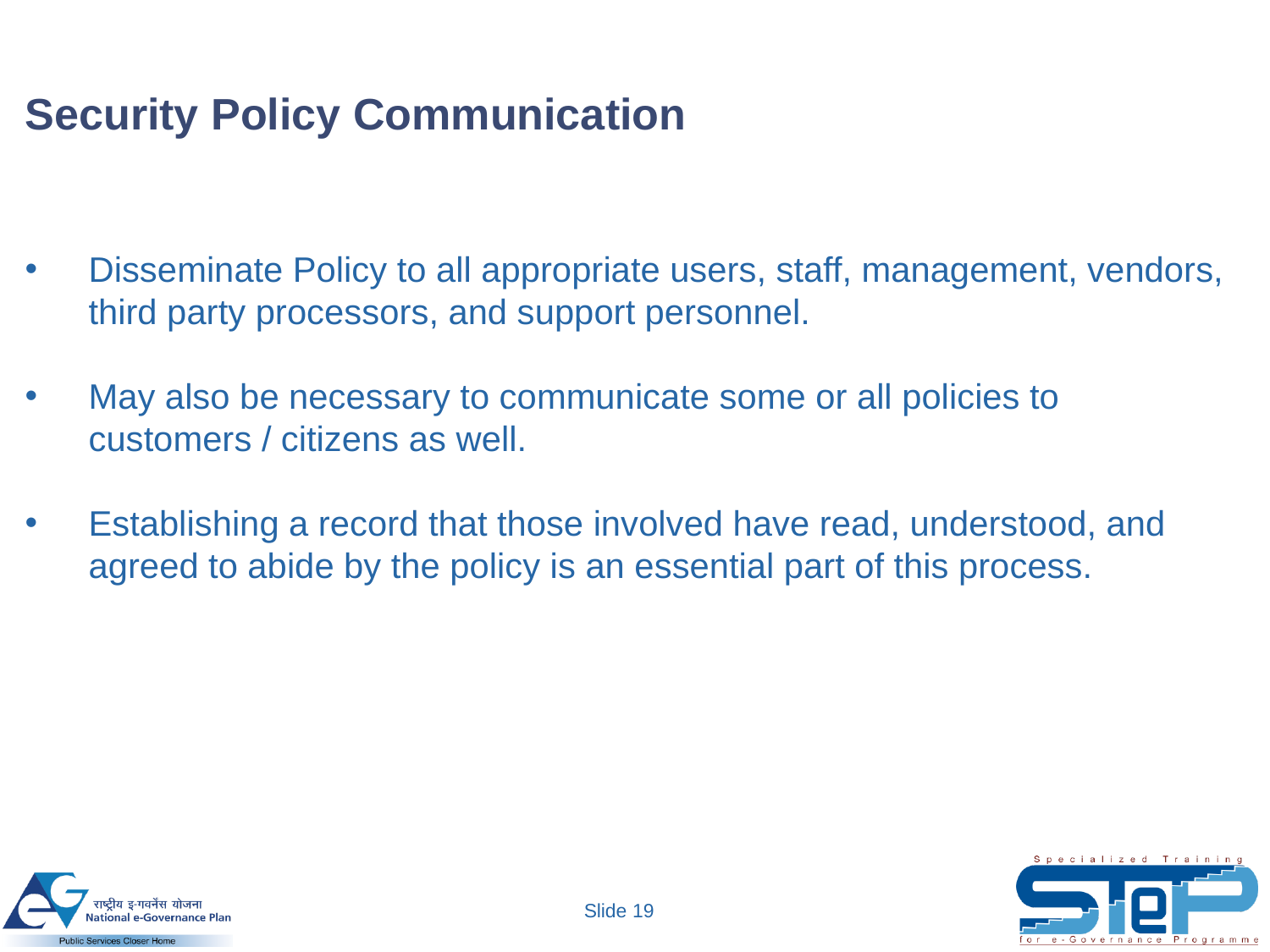

# Security Policy Communication
Disseminate Policy to all appropriate users, staff, management, vendors, third party processors, and support personnel.

May also be necessary to communicate some or all policies to customers / citizens as well.

Establishing a record that those involved have read, understood, and agreed to abide by the policy is an essential part of this process.